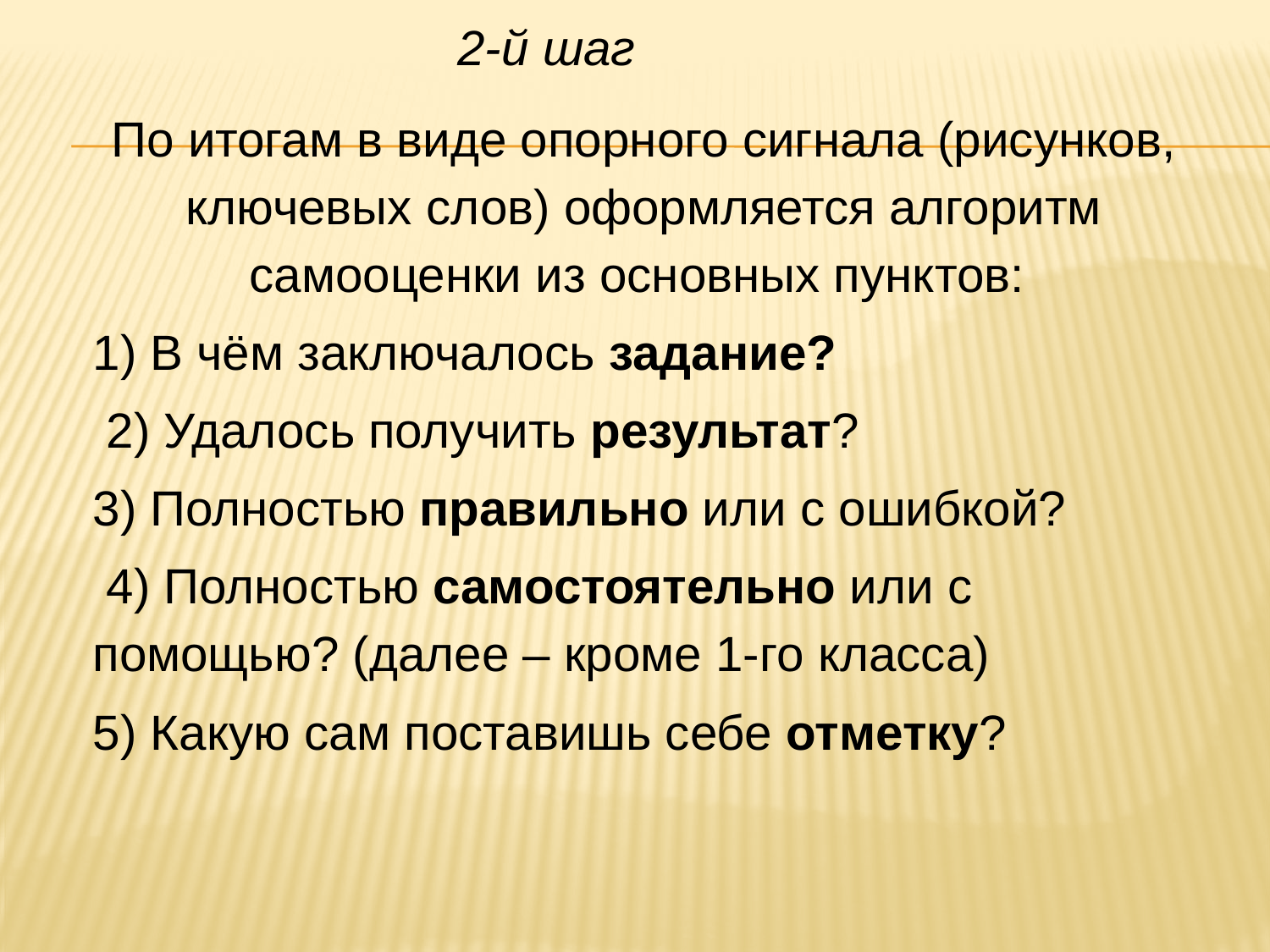

2-й шаг
По итогам в виде опорного сигнала (рисунков, ключевых слов) оформляется алгоритм самооценки из основных пунктов:
1) В чём заключалось задание?
 2) Удалось получить результат?
3) Полностью правильно или с ошибкой?
 4) Полностью самостоятельно или с помощью? (далее – кроме 1-го класса)
5) Какую сам поставишь себе отметку?